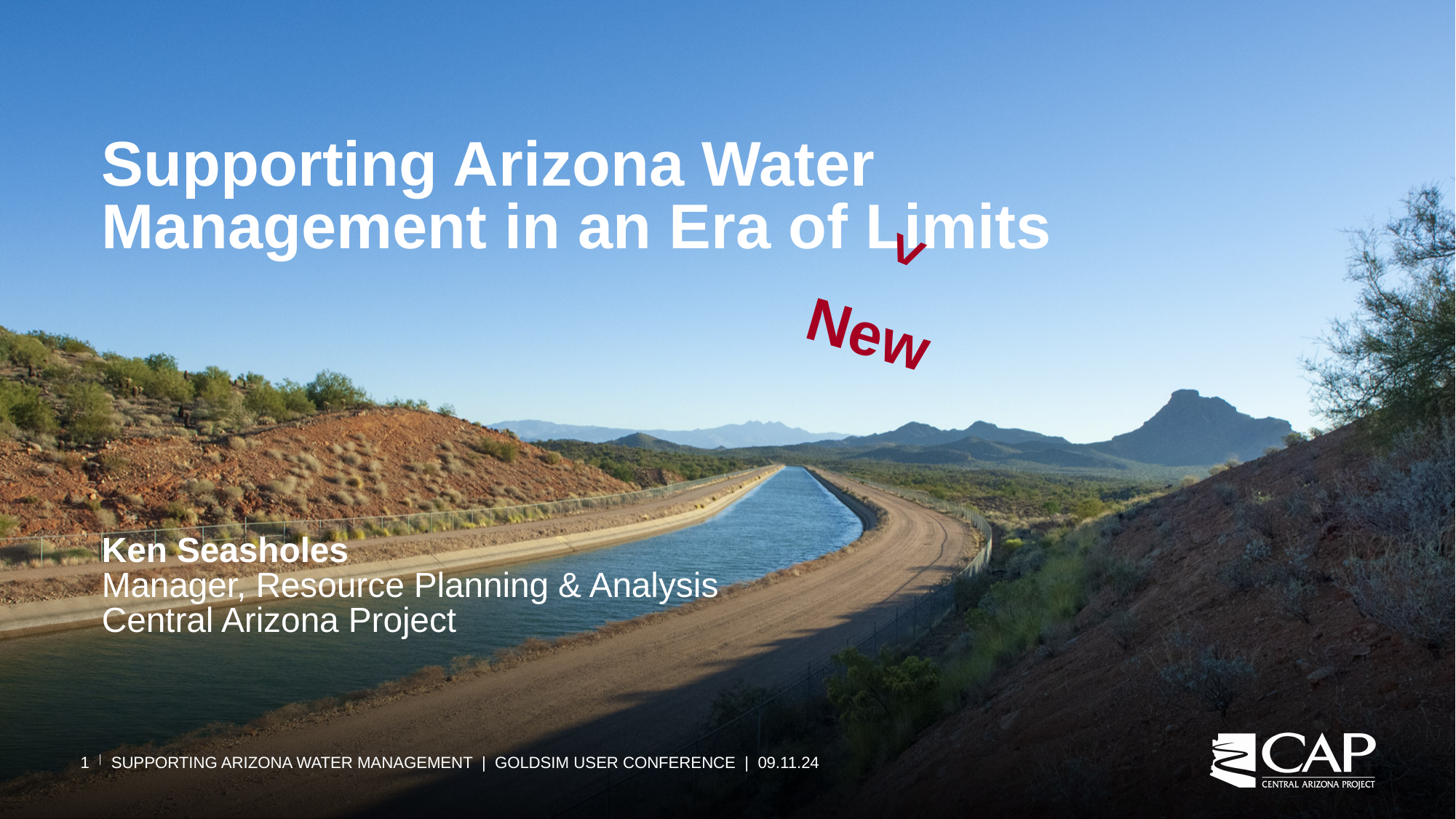

# Supporting Arizona Water Management in an Era of Limits Ken Seasholes Manager, Resource Planning & Analysis Central Arizona Project
^
New
Supporting Arizona Water Management  |  GoldSim User Conference  |  09.11.24
1